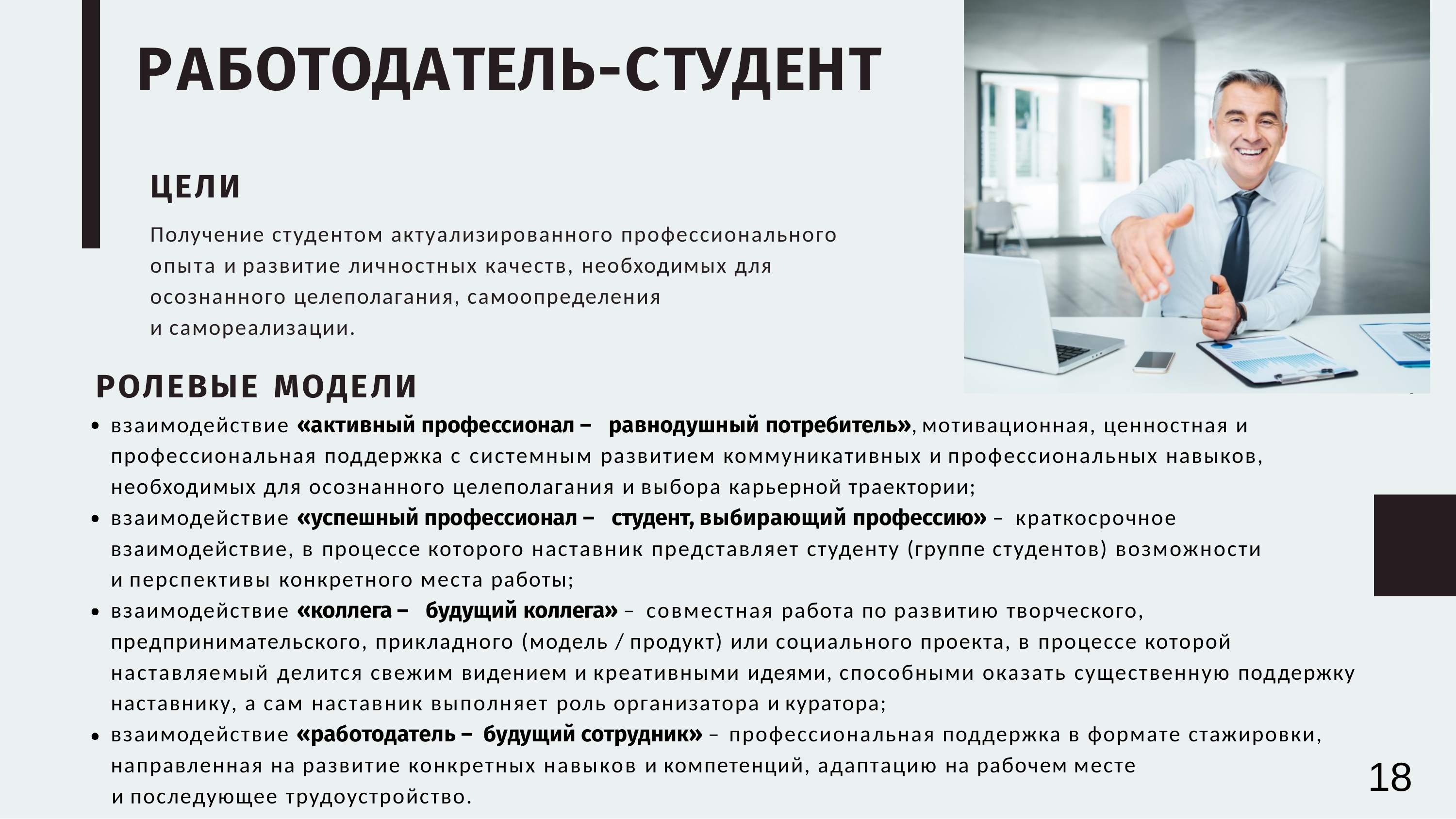

# РАБОТОДАТЕЛЬ-СТУДЕНТ
ЦЕЛИ
Получение студентом актуализированного профессионального  опыта и развитие личностных качеств, необходимых для  осознанного целеполагания, самоопределения
и самореализации.

РОЛЕВЫЕ МОДЕЛИ

взаимодействие «активный профессионал – равнодушный потребитель», мотивационная, ценностная и  профессиональная поддержка с системным развитием коммуникативных и профессиональных навыков,  необходимых для осознанного целеполагания и выбора карьерной траектории;
взаимодействие «успешный профессионал – студент, выбирающий профессию» – краткосрочное  взаимодействие, в процессе которого наставник представляет студенту (группе студентов) возможности  и перспективы конкретного места работы;
взаимодействие «коллега – будущий коллега» – совместная работа по развитию творческого,  предпринимательского, прикладного (модель / продукт) или социального проекта, в процессе которой  наставляемый делится свежим видением и креативными идеями, способными оказать существенную поддержку  наставнику, а сам наставник выполняет роль организатора и куратора;
взаимодействие «работодатель – будущий сотрудник» – профессиональная поддержка в формате стажировки,  направленная на развитие конкретных навыков и компетенций, адаптацию на рабочем месте
и последующее трудоустройство.

18